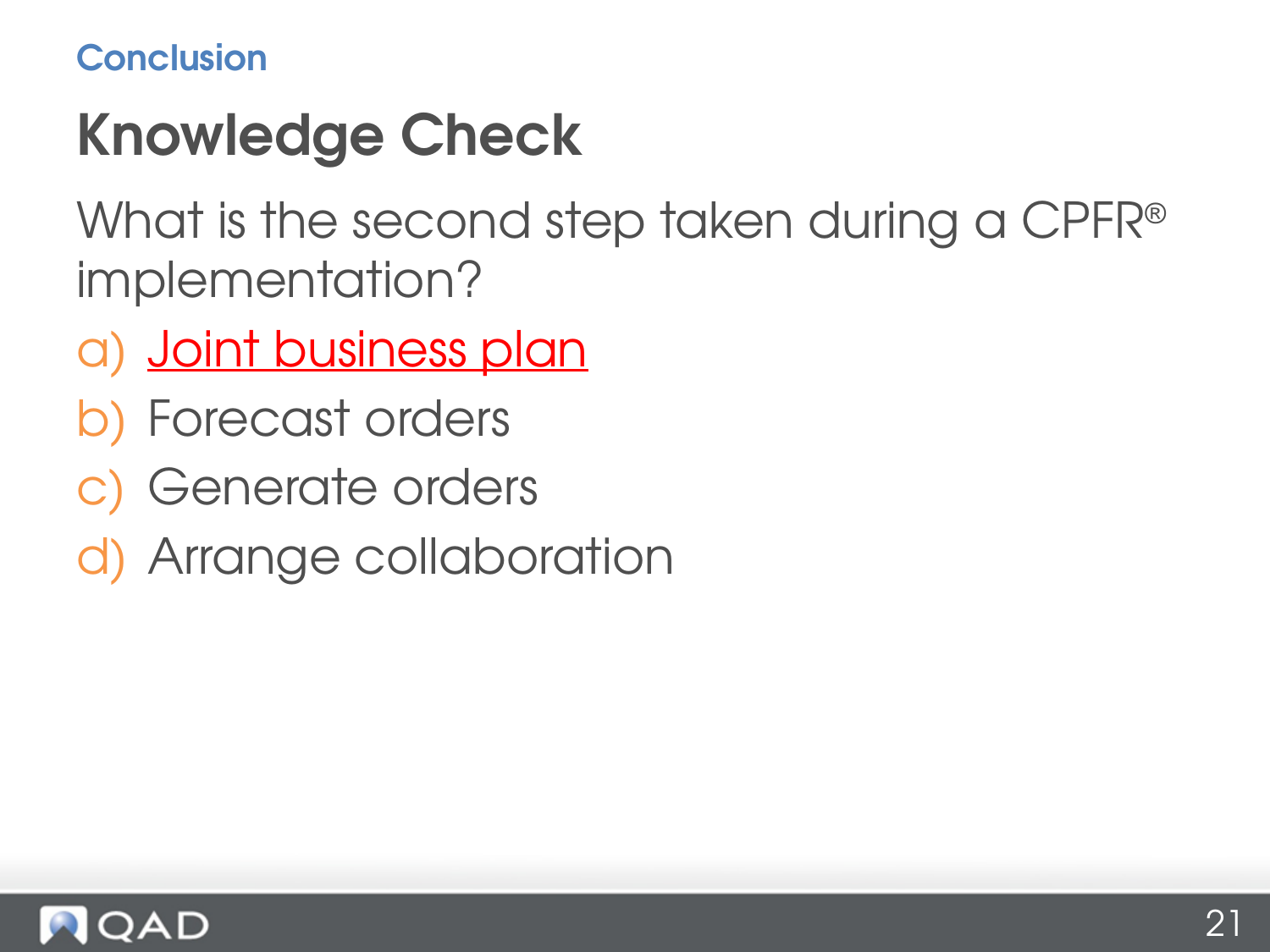

Conclusion
# Knowledge Check
What is the second step taken during a CPFR® implementation?
Joint business plan
Forecast orders
Generate orders
Arrange collaboration

21